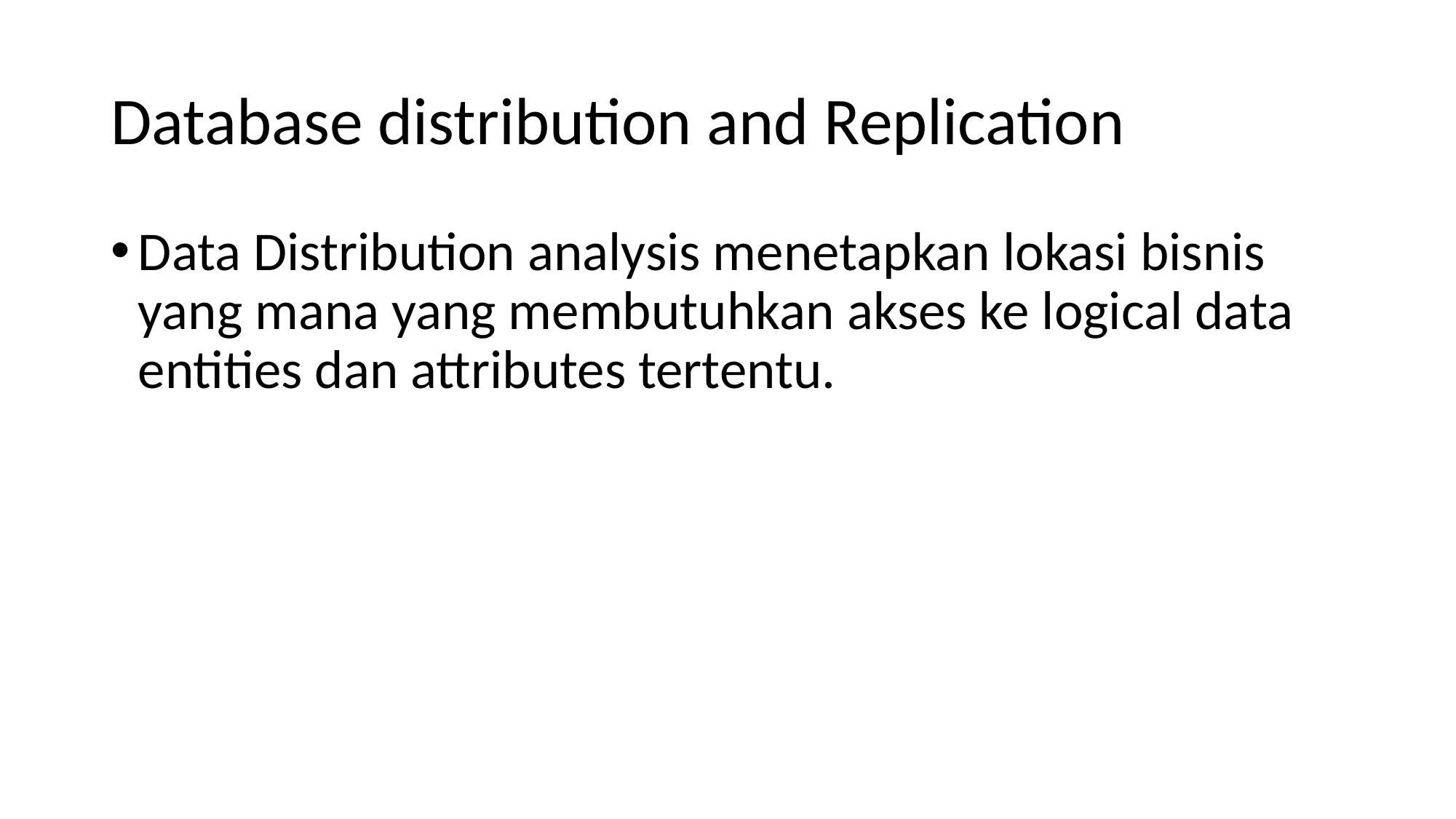

# Database distribution and Replication
Data Distribution analysis menetapkan lokasi bisnis yang mana yang membutuhkan akses ke logical data entities dan attributes tertentu.